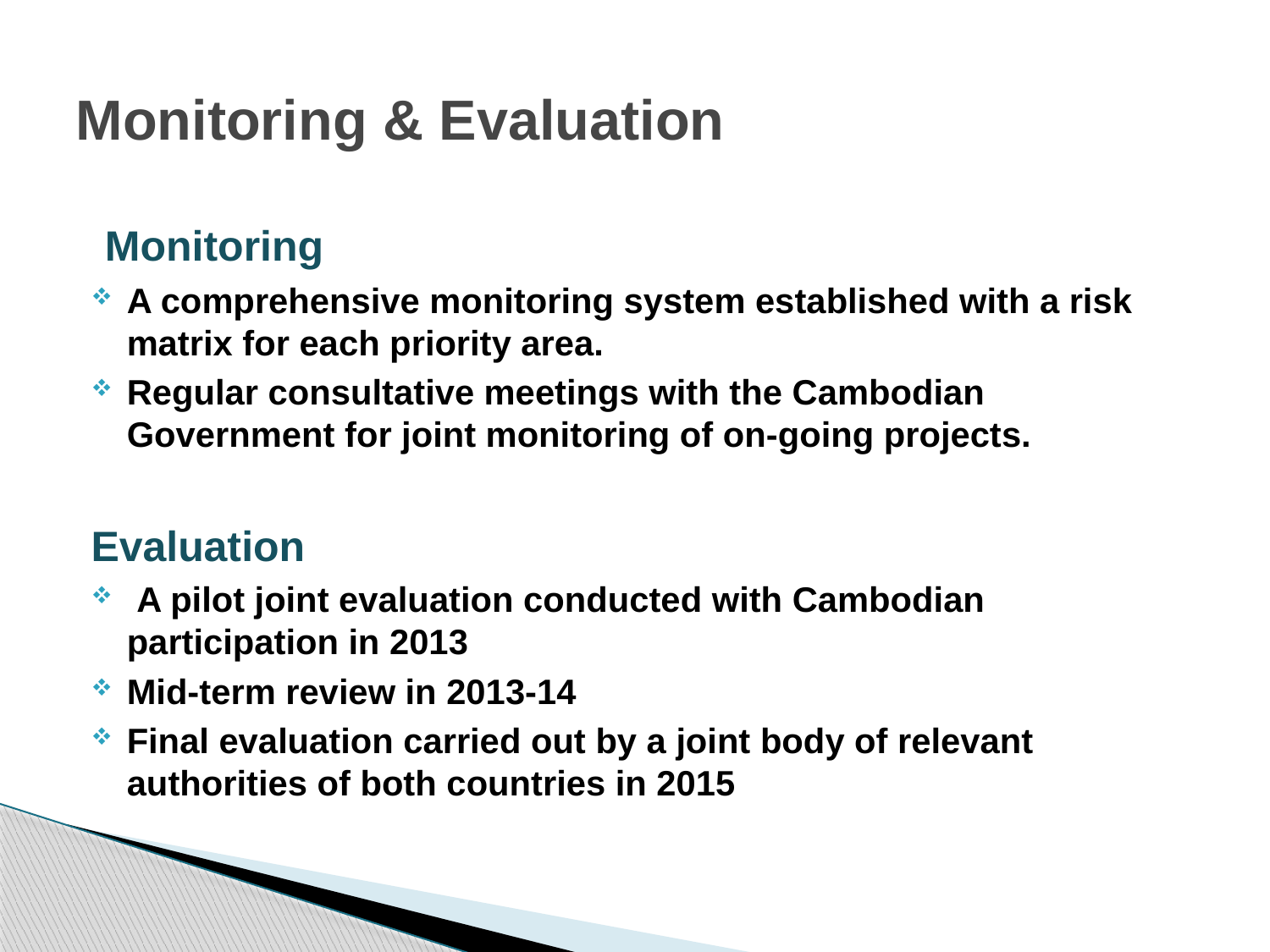

# Monitoring & Evaluation
 Monitoring
A comprehensive monitoring system established with a risk matrix for each priority area.
Regular consultative meetings with the Cambodian Government for joint monitoring of on-going projects.

Evaluation
 A pilot joint evaluation conducted with Cambodian participation in 2013
Mid-term review in 2013-14
Final evaluation carried out by a joint body of relevant authorities of both countries in 2015